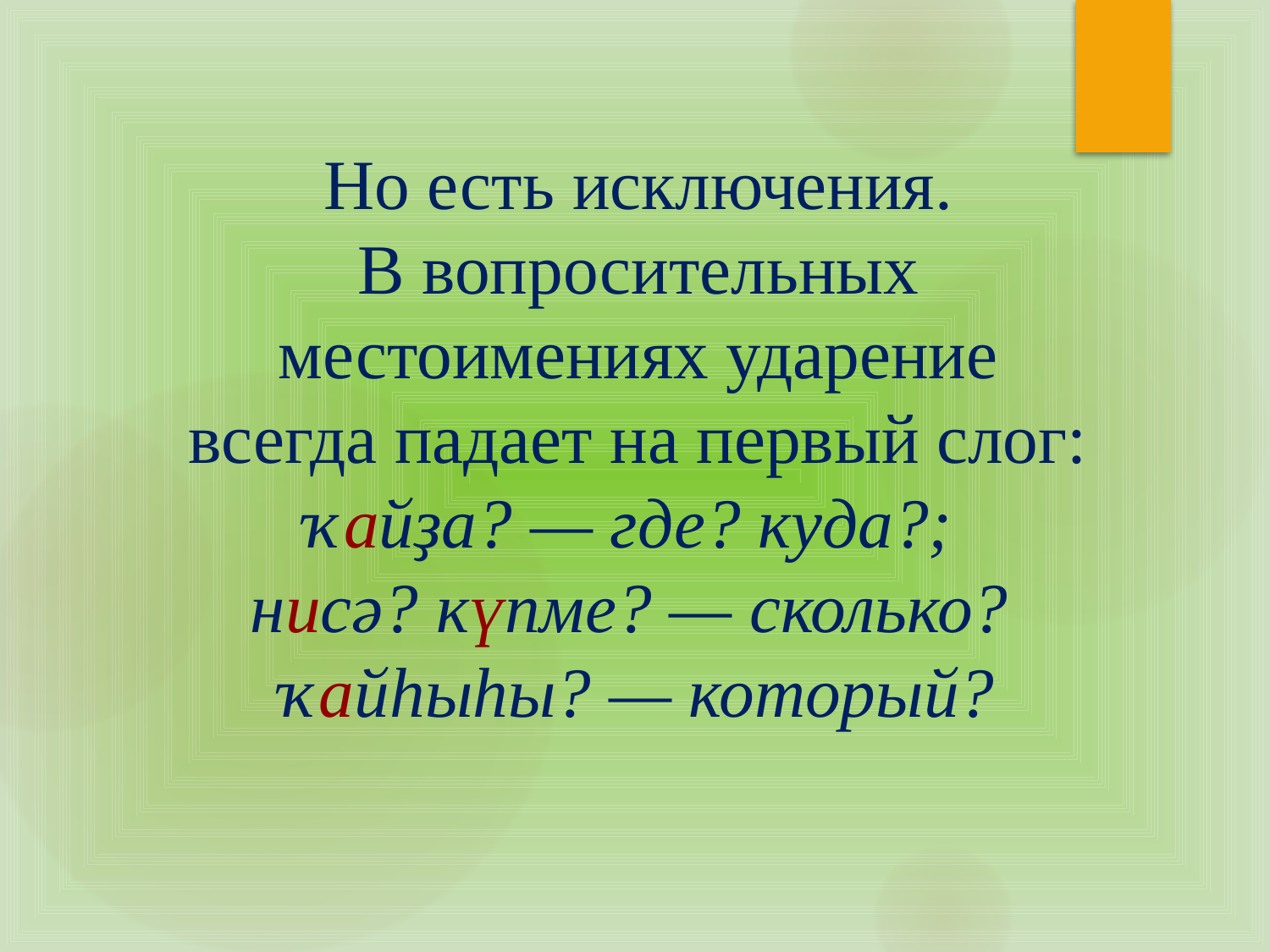

Но есть исключения.
В вопросительных местоимениях ударение всегда падает на первый слог:
ҡайҙа? — где? куда?; 
нисә? күпме? — сколько? 
ҡайһыһы? — который?